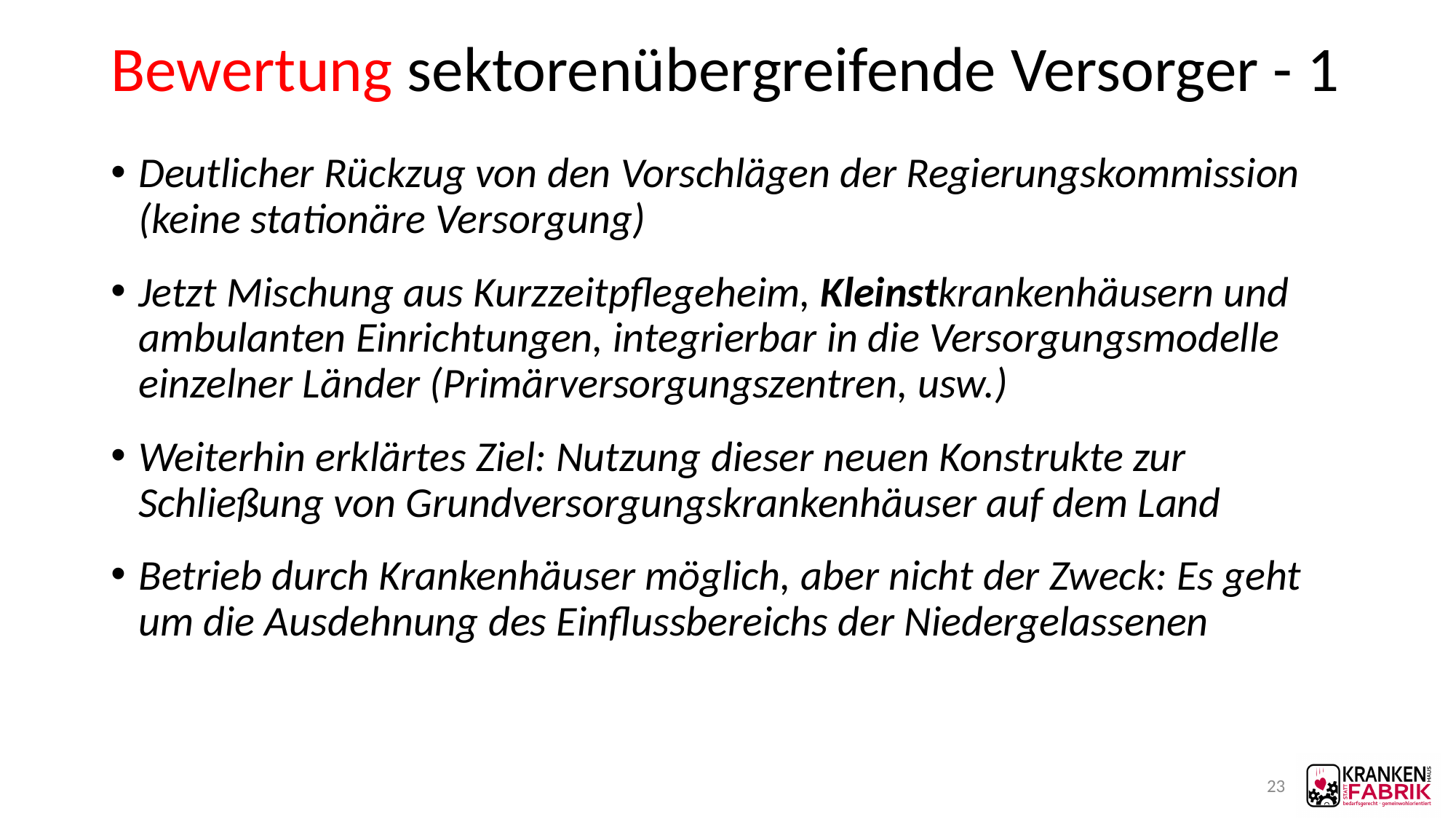

# Bewertung sektorenübergreifende Versorger - 1
Deutlicher Rückzug von den Vorschlägen der Regierungskommission (keine stationäre Versorgung)
Jetzt Mischung aus Kurzzeitpflegeheim, Kleinstkrankenhäusern und ambulanten Einrichtungen, integrierbar in die Versorgungsmodelle einzelner Länder (Primärversorgungszentren, usw.)
Weiterhin erklärtes Ziel: Nutzung dieser neuen Konstrukte zur Schließung von Grundversorgungskrankenhäuser auf dem Land
Betrieb durch Krankenhäuser möglich, aber nicht der Zweck: Es geht um die Ausdehnung des Einflussbereichs der Niedergelassenen
23